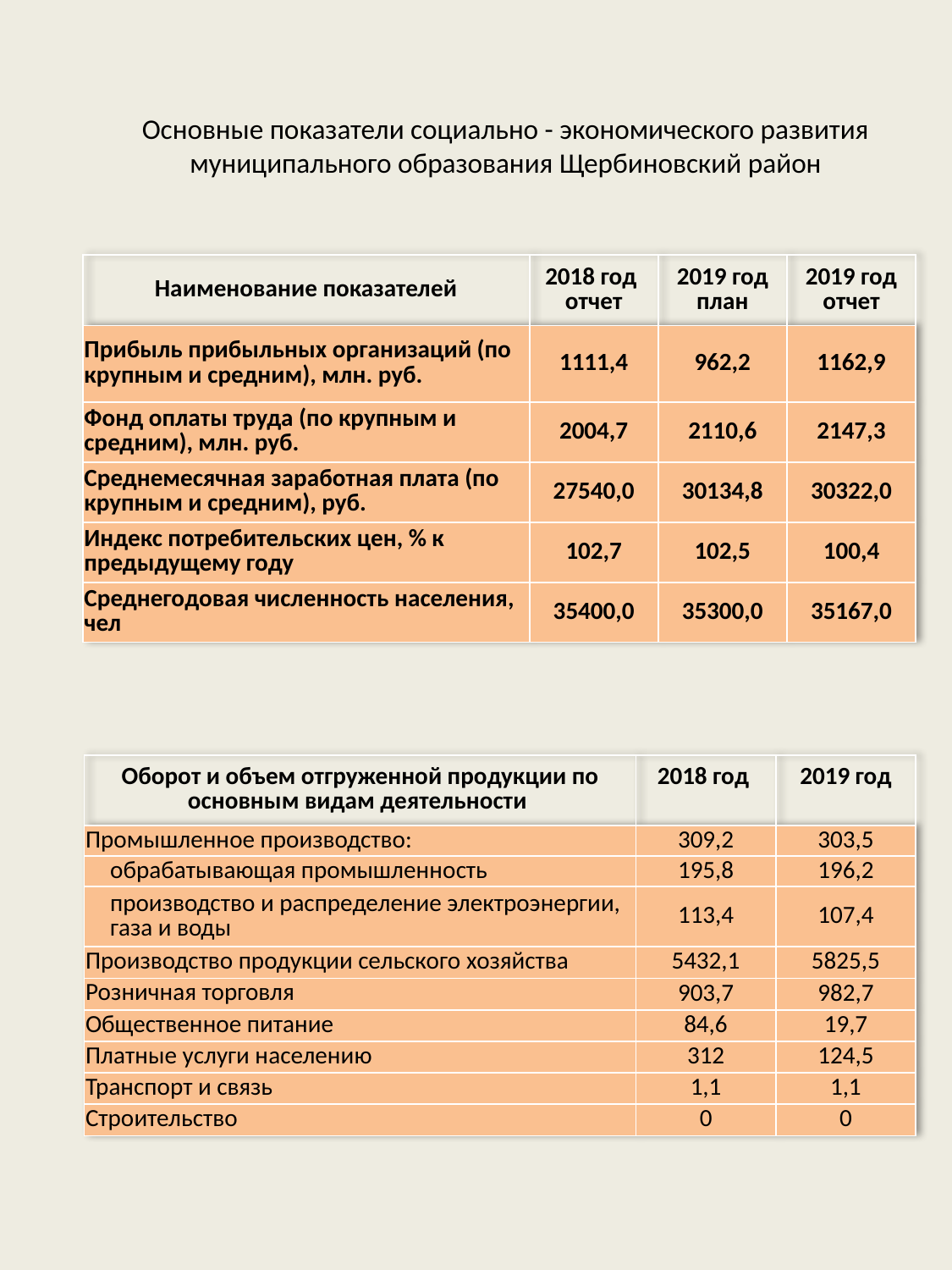

Основные показатели социально - экономического развития муниципального образования Щербиновский район
| Наименование показателей | 2018 год отчет | 2019 год план | 2019 год отчет |
| --- | --- | --- | --- |
| Прибыль прибыльных организаций (по крупным и средним), млн. руб. | 1111,4 | 962,2 | 1162,9 |
| Фонд оплаты труда (по крупным и средним), млн. руб. | 2004,7 | 2110,6 | 2147,3 |
| Среднемесячная заработная плата (по крупным и средним), руб. | 27540,0 | 30134,8 | 30322,0 |
| Индекс потребительских цен, % к предыдущему году | 102,7 | 102,5 | 100,4 |
| Среднегодовая численность населения, чел | 35400,0 | 35300,0 | 35167,0 |
| Оборот и объем отгруженной продукции по основным видам деятельности | 2018 год | 2019 год |
| --- | --- | --- |
| Промышленное производство: | 309,2 | 303,5 |
| обрабатывающая промышленность | 195,8 | 196,2 |
| производство и распределение электроэнергии, газа и воды | 113,4 | 107,4 |
| Производство продукции сельского хозяйства | 5432,1 | 5825,5 |
| Розничная торговля | 903,7 | 982,7 |
| Общественное питание | 84,6 | 19,7 |
| Платные услуги населению | 312 | 124,5 |
| Транспорт и связь | 1,1 | 1,1 |
| Строительство | 0 | 0 |